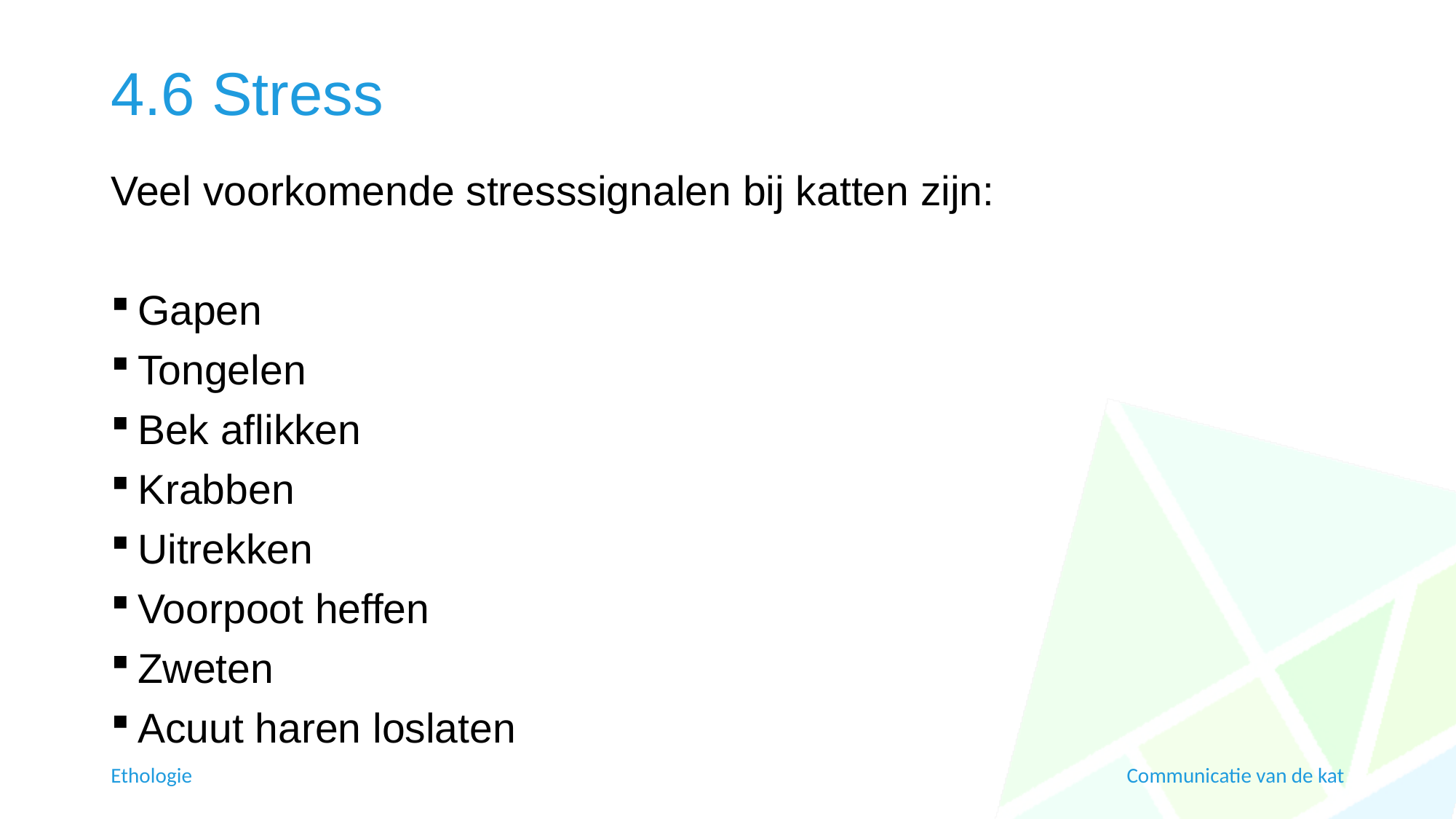

# 4.6 Stress
Veel voorkomende stresssignalen bij katten zijn:

Gapen
Tongelen
Bek aflikken
Krabben
Uitrekken
Voorpoot heffen
Zweten
Acuut haren loslaten
Ethologie
Communicatie van de kat